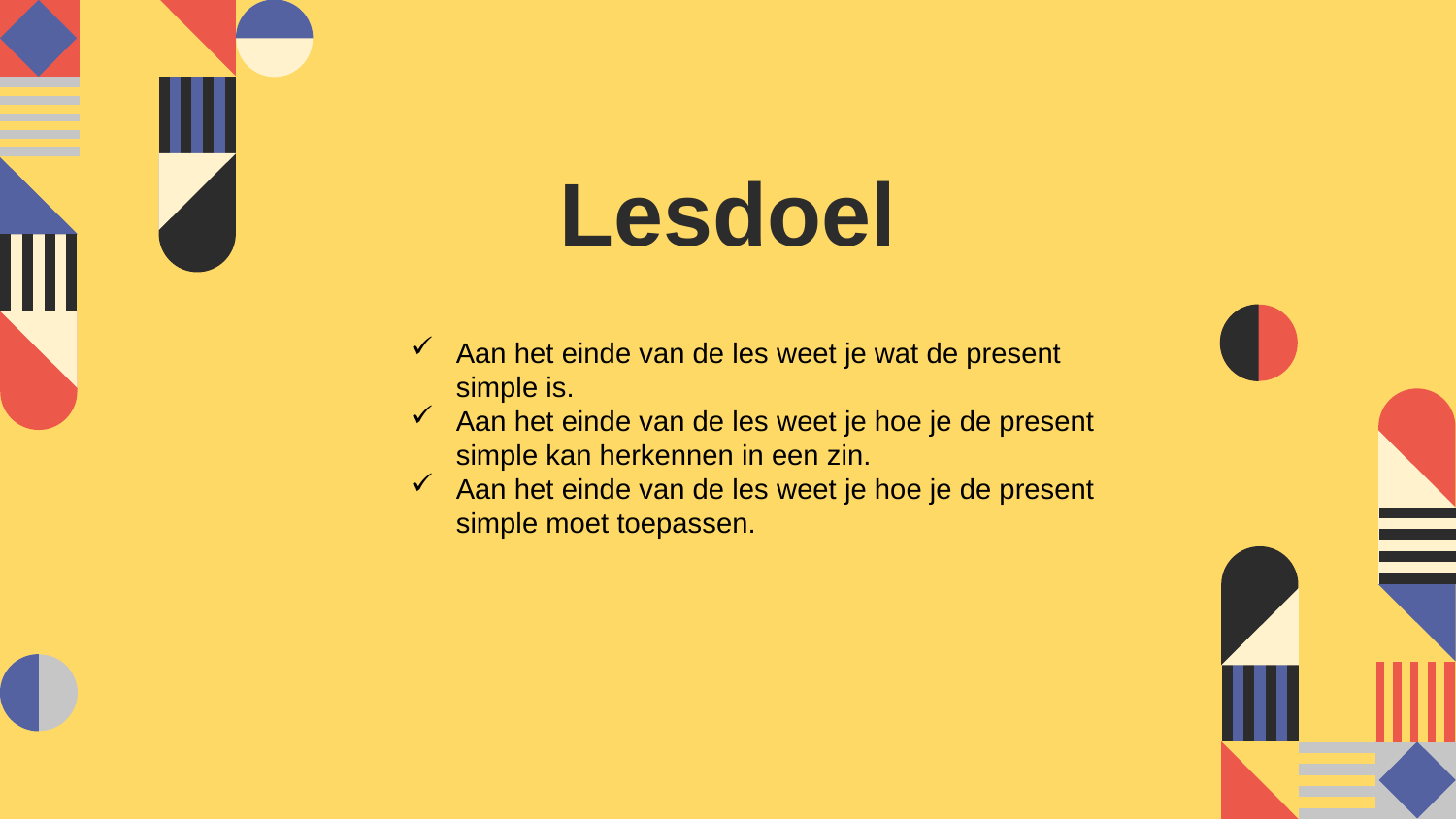

Lesdoel
Aan het einde van de les weet je wat de present simple is.
Aan het einde van de les weet je hoe je de present simple kan herkennen in een zin.
Aan het einde van de les weet je hoe je de present simple moet toepassen.